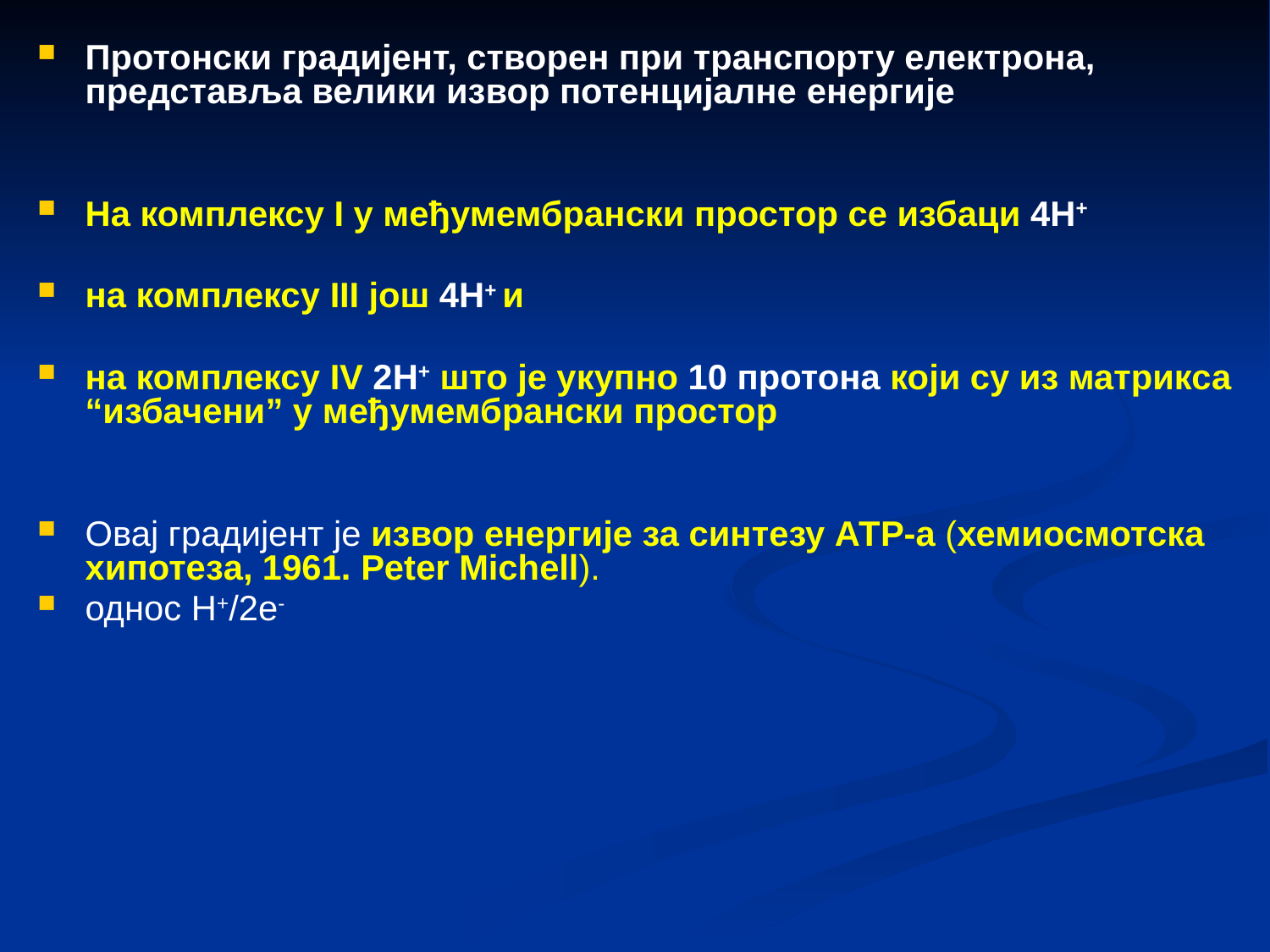

Протонски градијент, створен при транспорту електрона, представља велики извор потенцијалне енергије

На комплексу I у међумембрански простор се избаци 4H+

на комплексу III још 4H+ и

на комплексу IV 2H+ што је укупно 10 протона који су из матрикса “избачени” у међумембрански простор

Овај градијент је извор енергије за синтезу АТР-а (хемиосмотска хипотеза, 1961. Peter Michell).
однос H+/2е-